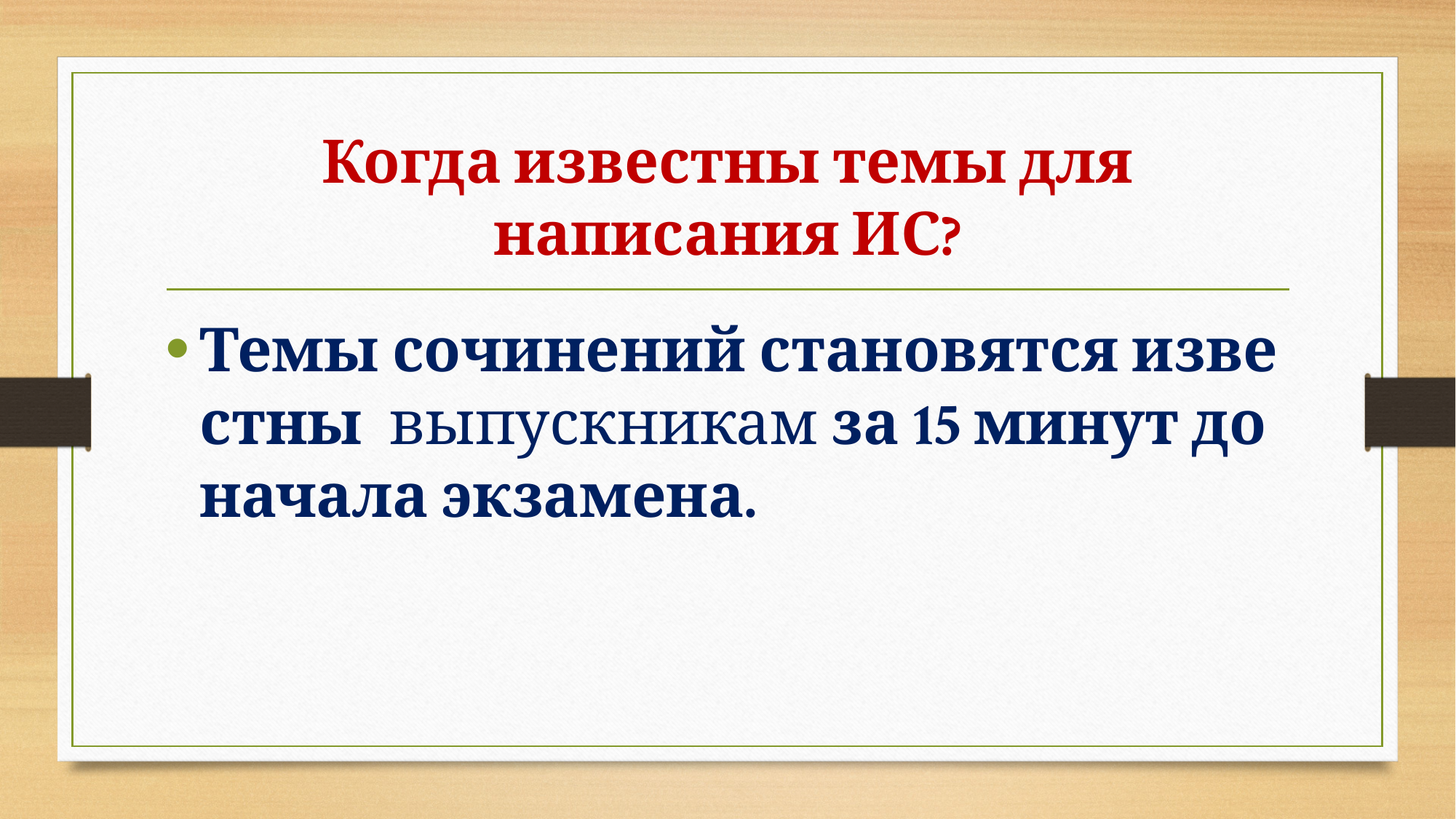

# Когда известны темы для написания ИС?
Темы сочинений становятся известны  выпускникам за 15 минут до начала экзамена.